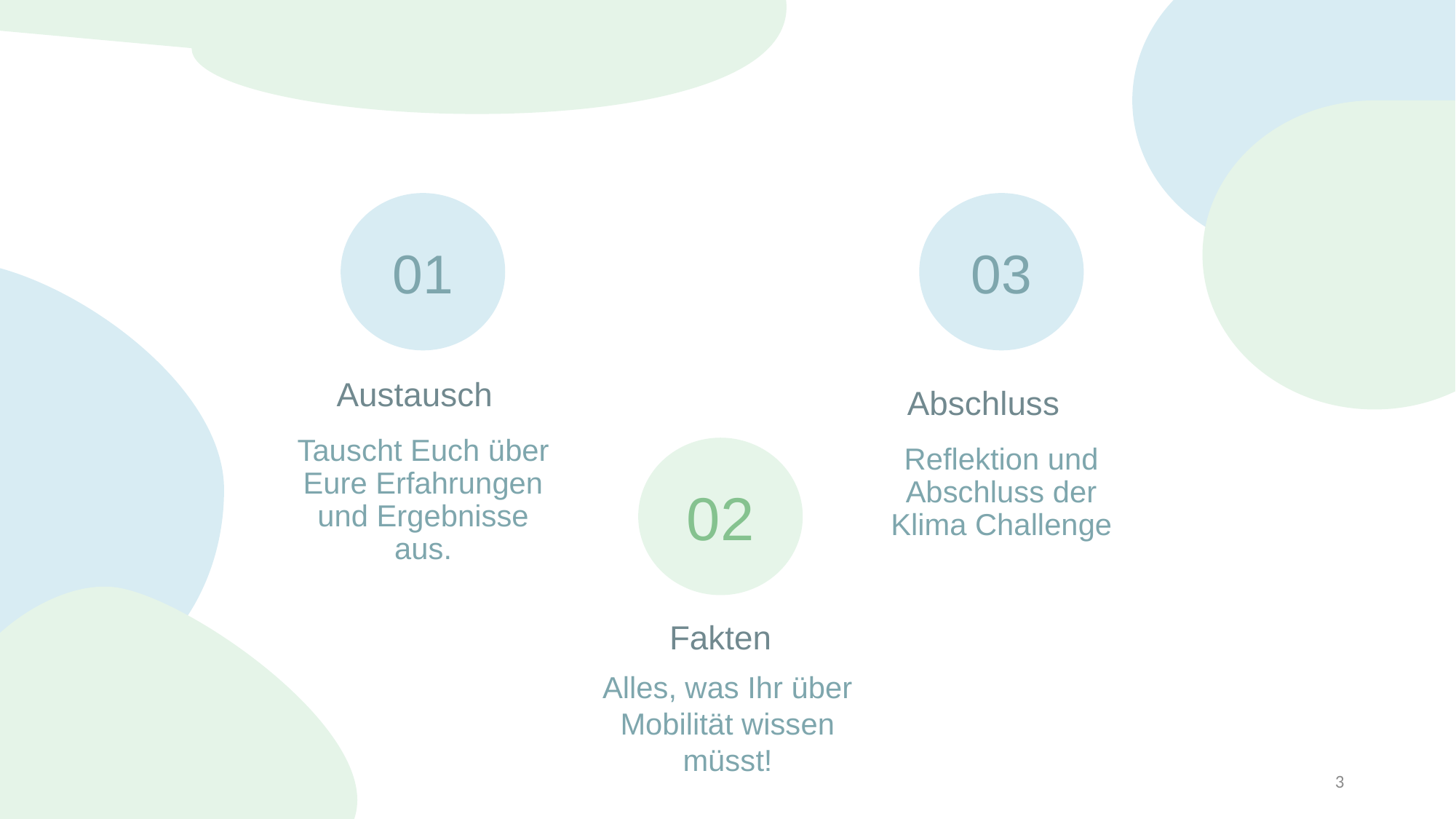

01
03

Austausch
Abschluss
02
Reflektion und Abschluss der Klima Challenge
Tauscht Euch über Eure Erfahrungen und Ergebnisse aus.

Fakten
Alles, was Ihr über Mobilität wissen müsst!

3